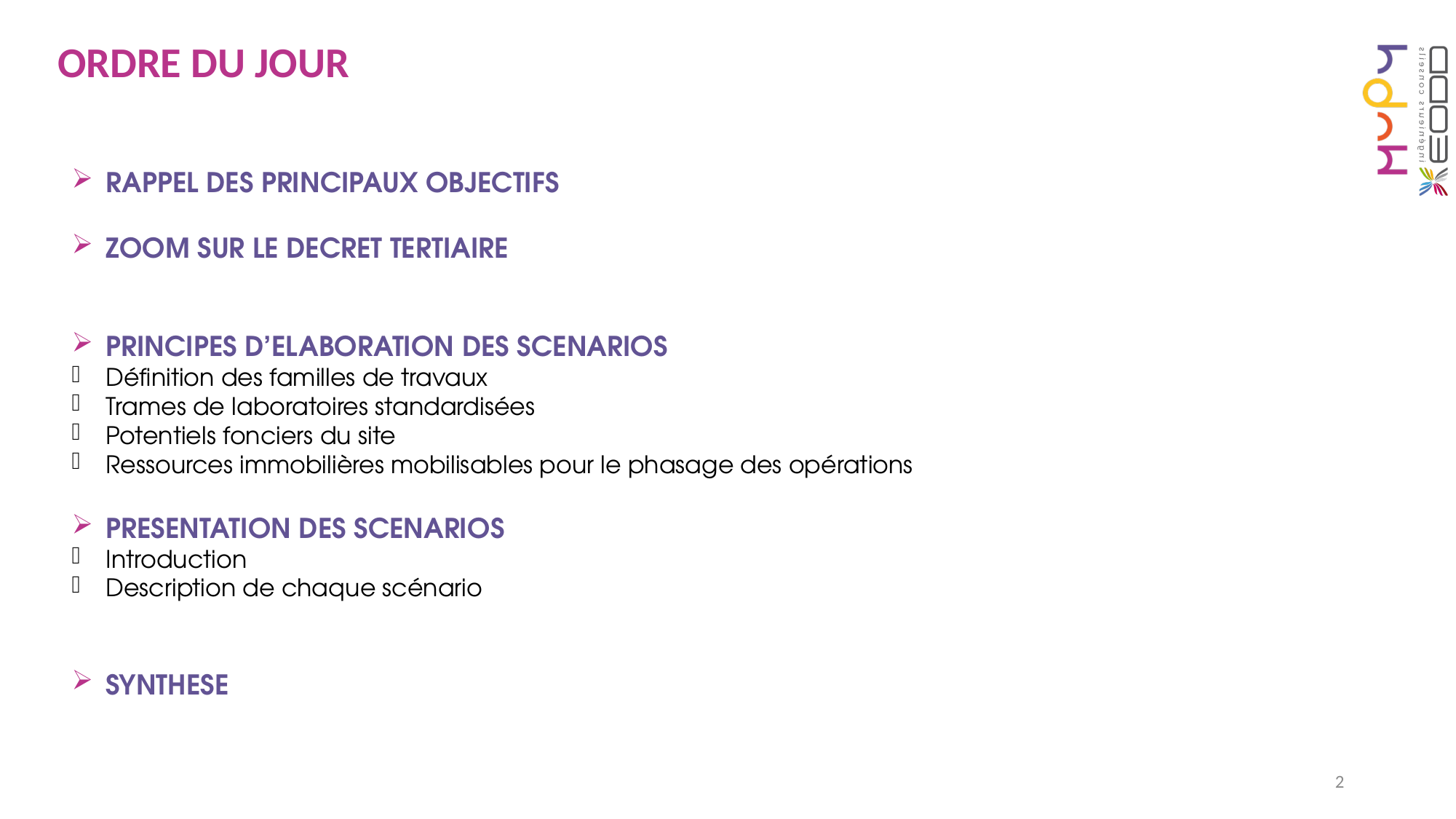

ORDRE DU JOUR
RAPPEL DES PRINCIPAUX OBJECTIFS

ZOOM SUR LE DECRET TERTIAIRE

PRINCIPES D’ELABORATION DES SCENARIOS
Définition des familles de travaux
Trames de laboratoires standardisées
Potentiels fonciers du site
Ressources immobilières mobilisables pour le phasage des opérations

PRESENTATION DES SCENARIOS
Introduction
Description de chaque scénario

SYNTHESE
2